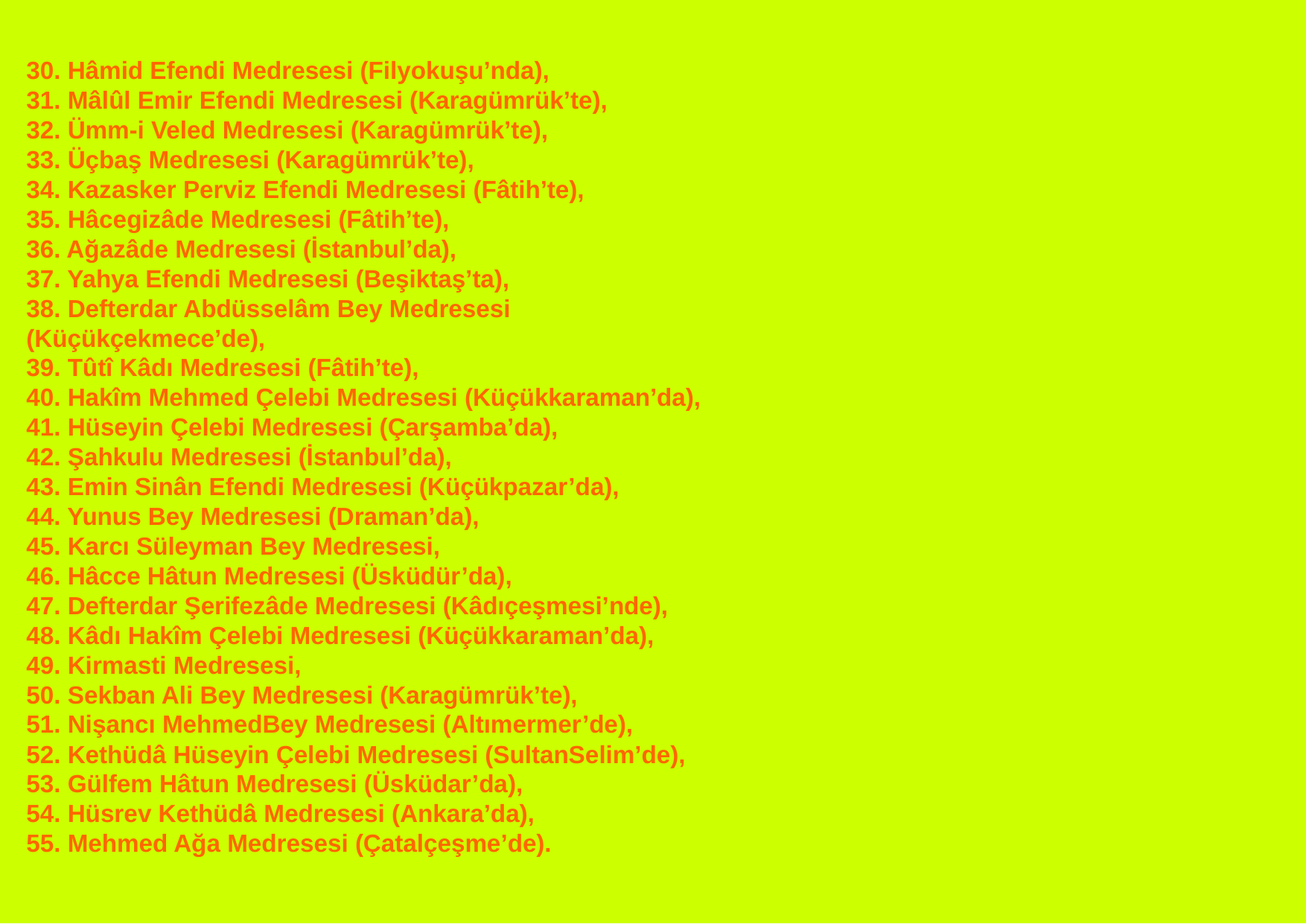

30. Hâmid Efendi Medresesi (Filyokuşu’nda), 
31. Mâlûl Emir Efendi Medresesi (Karagümrük’te), 
32. Ümm-i Veled Medresesi (Karagümrük’te), 
33. Üçbaş Medresesi (Karagümrük’te), 
34. Kazasker Perviz Efendi Medresesi (Fâtih’te), 
35. Hâcegizâde Medresesi (Fâtih’te), 
36. Ağazâde Medresesi (İstanbul’da), 
37. Yahya Efendi Medresesi (Beşiktaş’ta), 
38. Defterdar Abdüsselâm Bey Medresesi (Küçükçekmece’de), 
39. Tûtî Kâdı Medresesi (Fâtih’te), 
40. Hakîm Mehmed Çelebi Medresesi (Küçükkaraman’da), 
41. Hüseyin Çelebi Medresesi (Çarşamba’da), 
42. Şahkulu Medresesi (İstanbul’da), 
43. Emin Sinân Efendi Medresesi (Küçükpazar’da), 
44. Yunus Bey Medresesi (Draman’da), 
45. Karcı Süleyman Bey Medresesi, 
46. Hâcce Hâtun Medresesi (Üsküdür’da), 
47. Defterdar Şerifezâde Medresesi (Kâdıçeşmesi’nde), 
48. Kâdı Hakîm Çelebi Medresesi (Küçükkaraman’da), 
49. Kirmasti Medresesi, 
50. Sekban Ali Bey Medresesi (Karagümrük’te), 
51. Nişancı MehmedBey Medresesi (Altımermer’de), 
52. Kethüdâ Hüseyin Çelebi Medresesi (SultanSelim’de), 
53. Gülfem Hâtun Medresesi (Üsküdar’da), 
54. Hüsrev Kethüdâ Medresesi (Ankara’da), 
55. Mehmed Ağa Medresesi (Çatalçeşme’de).